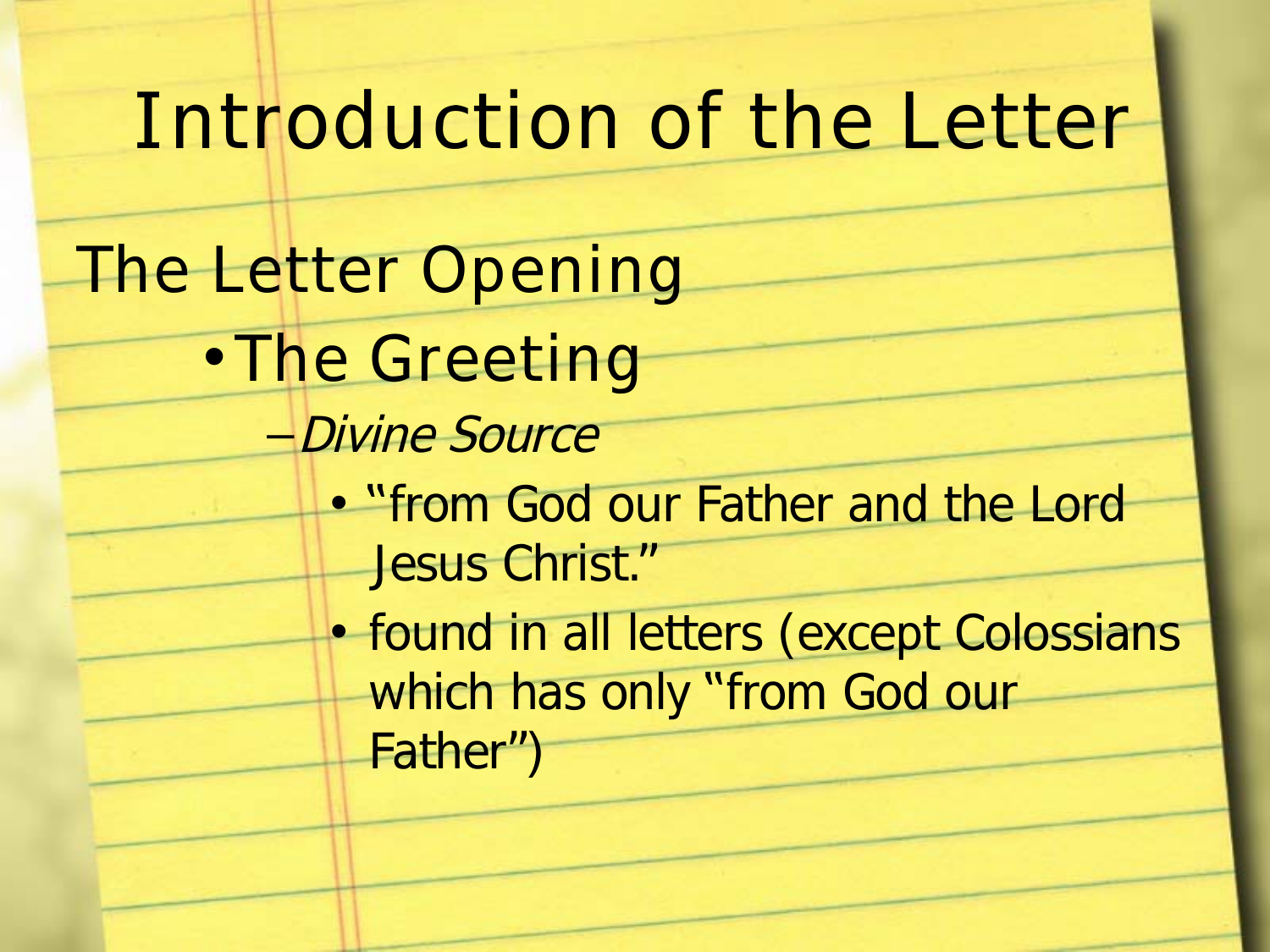

# Introduction of the Letter
The Letter Opening
The Greeting
Divine Source
“from God our Father and the Lord Jesus Christ.”
found in all letters (except Colossians which has only “from God our Father”)